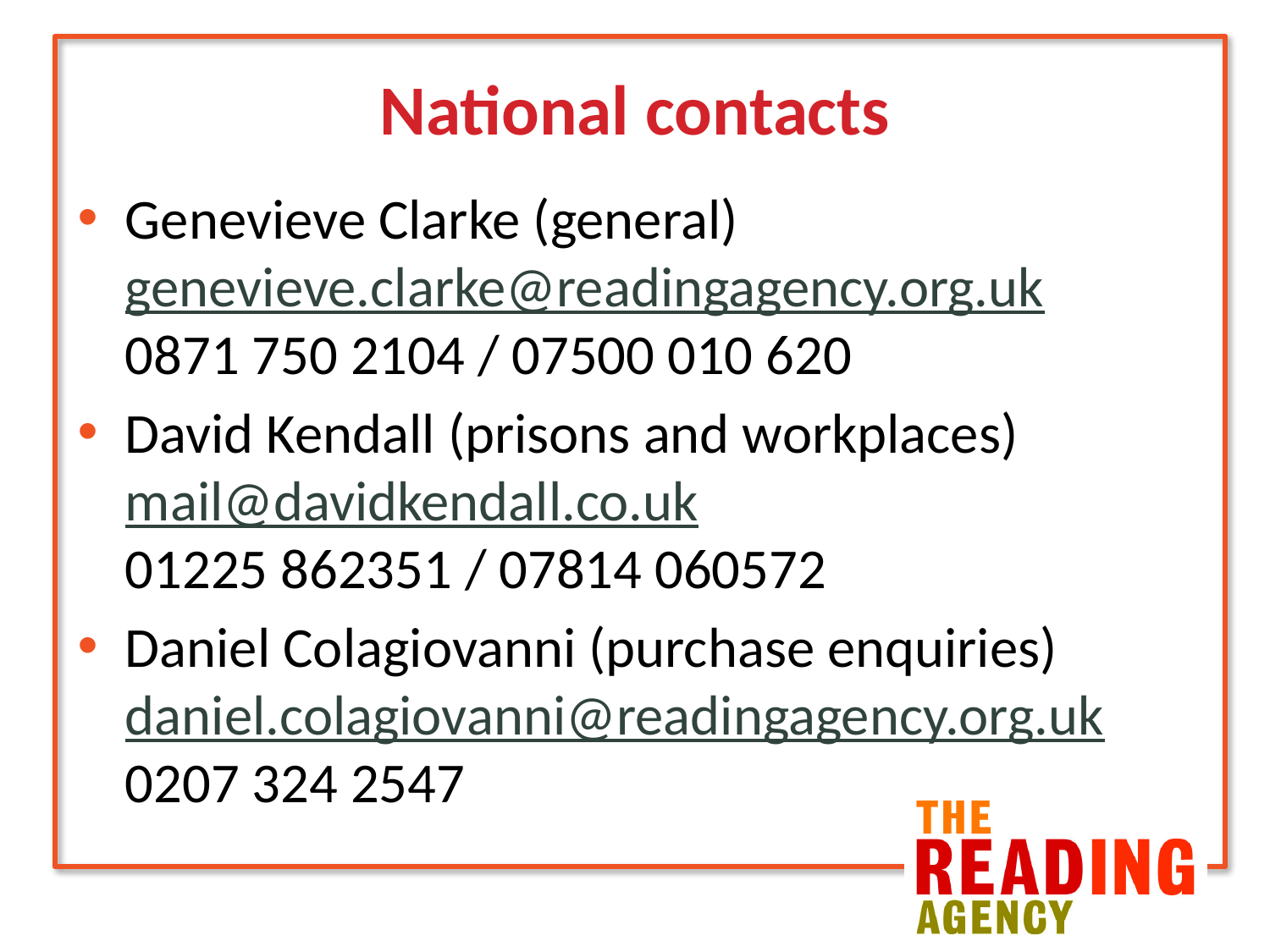

# National contacts
Genevieve Clarke (general)
genevieve.clarke@readingagency.org.uk
0871 750 2104 / 07500 010 620
David Kendall (prisons and workplaces)
mail@davidkendall.co.uk
01225 862351 / 07814 060572
Daniel Colagiovanni (purchase enquiries)
daniel.colagiovanni@readingagency.org.uk
0207 324 2547